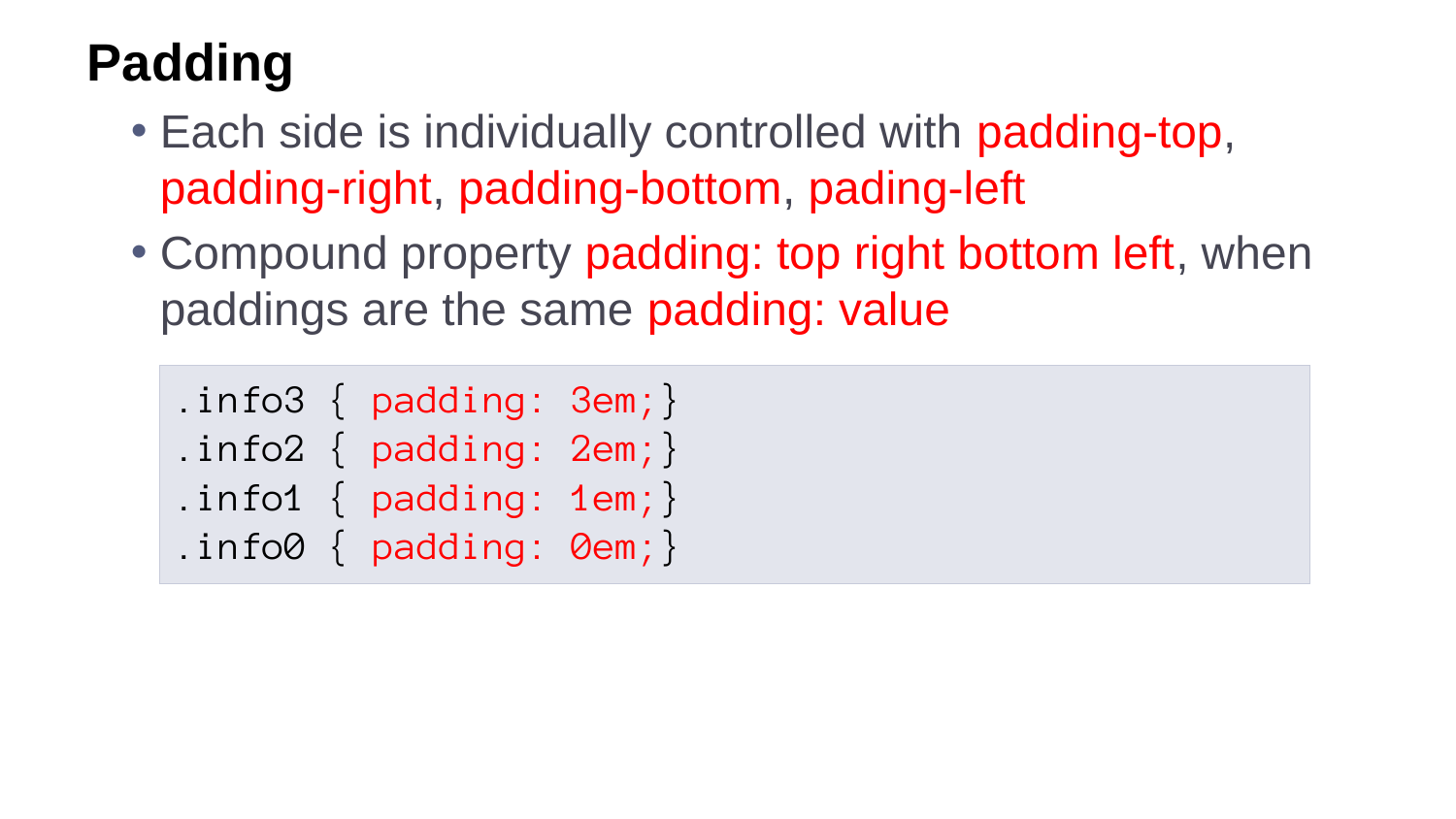

Padding
Each side is individually controlled with padding-top, padding-right, padding-bottom, pading-left
Compound property padding: top right bottom left, when paddings are the same padding: value
.info3 { padding: 3em;}
.info2 { padding: 2em;}
.info1 { padding: 1em;}
.info0 { padding: 0em;}